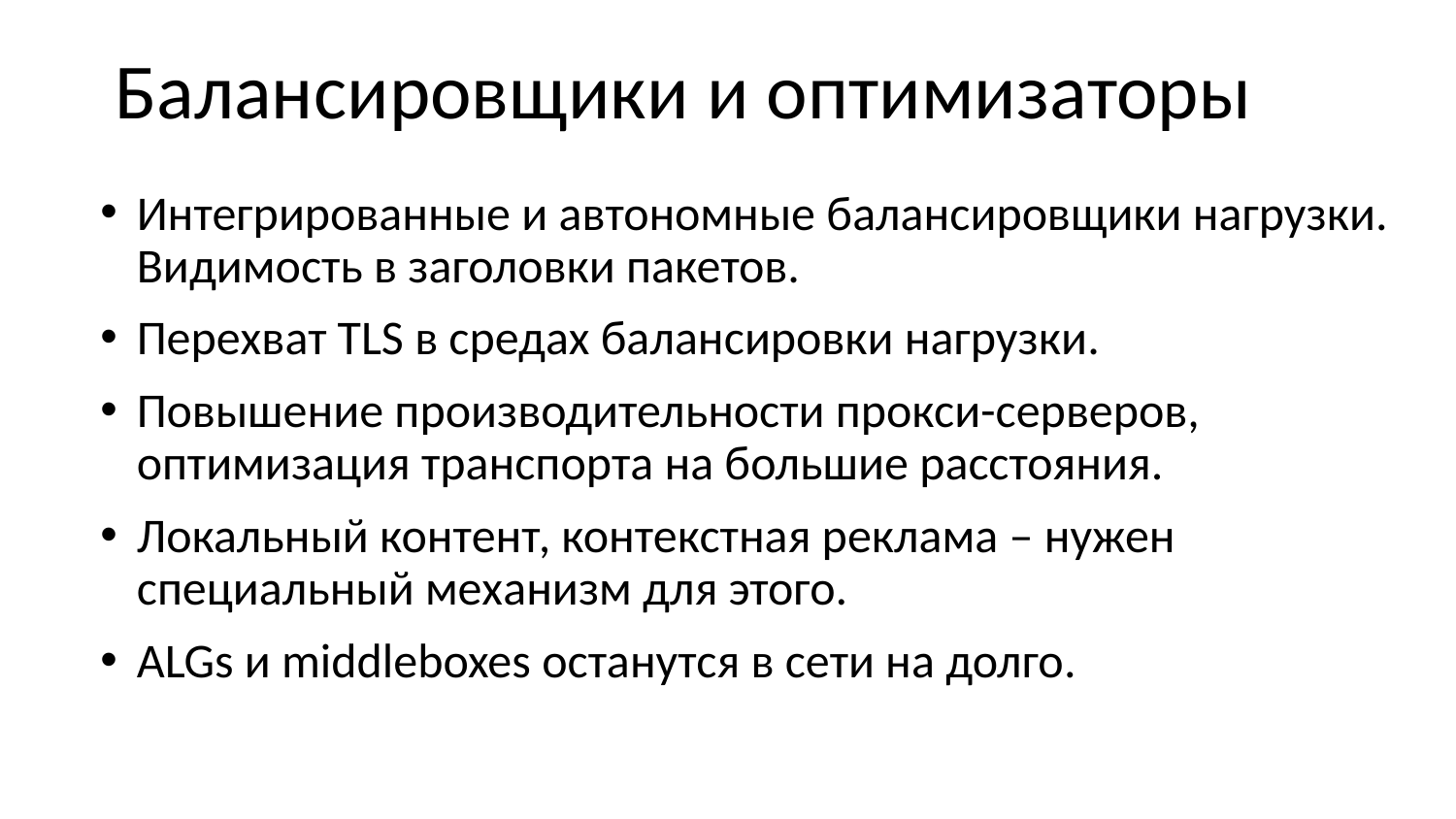

# Балансировщики и оптимизаторы
Интегрированные и автономные балансировщики нагрузки. Видимость в заголовки пакетов.
Перехват TLS в средах балансировки нагрузки.
Повышение производительности прокси-серверов, оптимизация транспорта на большие расстояния.
Локальный контент, контекстная реклама – нужен специальный механизм для этого.
ALGs и middleboxes останутся в сети на долго.